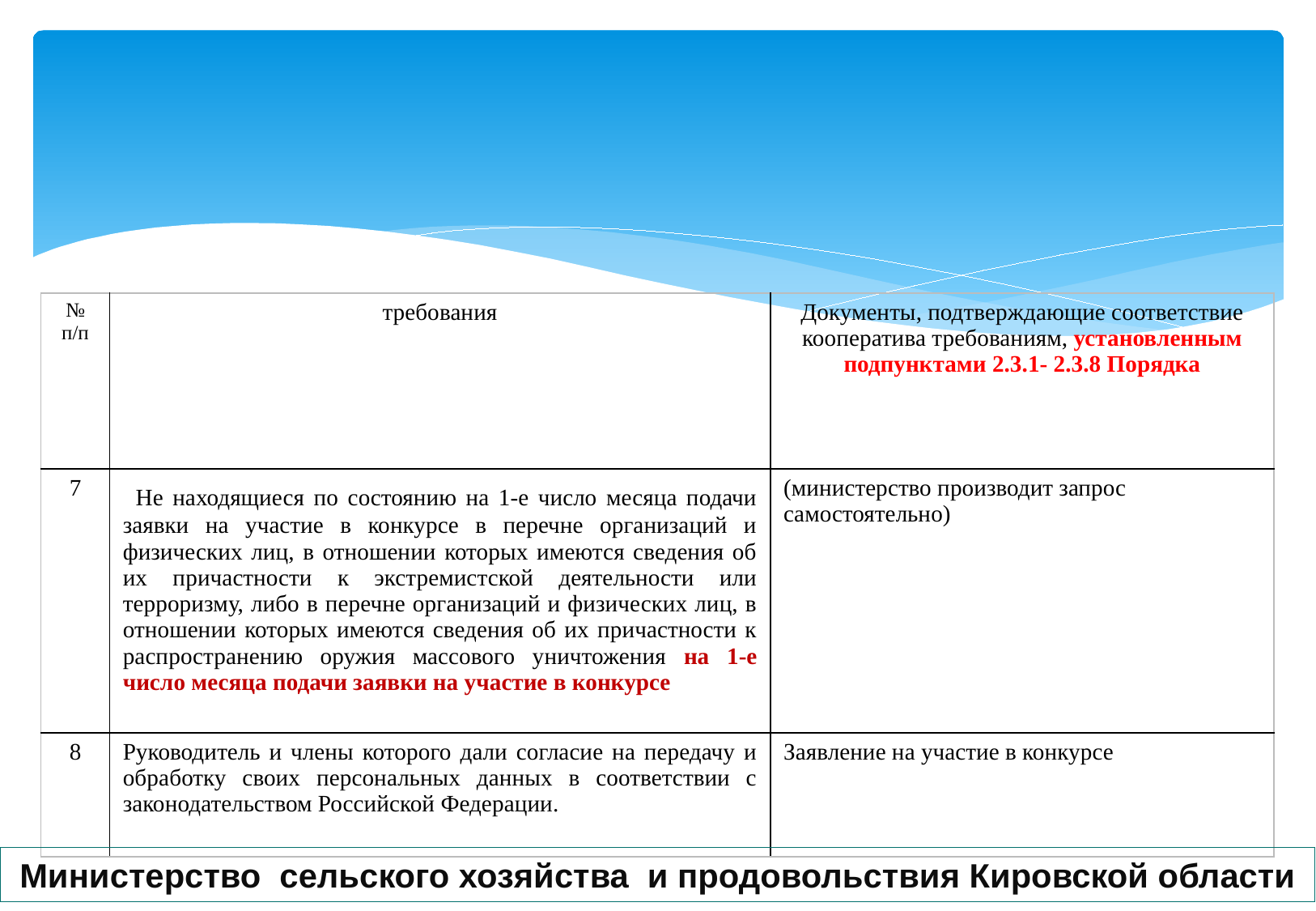

| № п/п | требования | Документы, подтверждающие соответствие кооператива требованиям, установленным подпунктами 2.3.1- 2.3.8 Порядка |
| --- | --- | --- |
| 7 | Не находящиеся по состоянию на 1-е число месяца подачи заявки на участие в конкурсе в перечне организаций и физических лиц, в отношении которых имеются сведения об их причастности к экстремистской деятельности или терроризму, либо в перечне организаций и физических лиц, в отношении которых имеются сведения об их причастности к распространению оружия массового уничтожения на 1-е число месяца подачи заявки на участие в конкурсе | (министерство производит запрос самостоятельно) |
| 8 | Руководитель и члены которого дали согласие на передачу и обработку своих персональных данных в соответствии с законодательством Российской Федерации. | Заявление на участие в конкурсе |
Министерство  сельского хозяйства  и продовольствия Кировской области